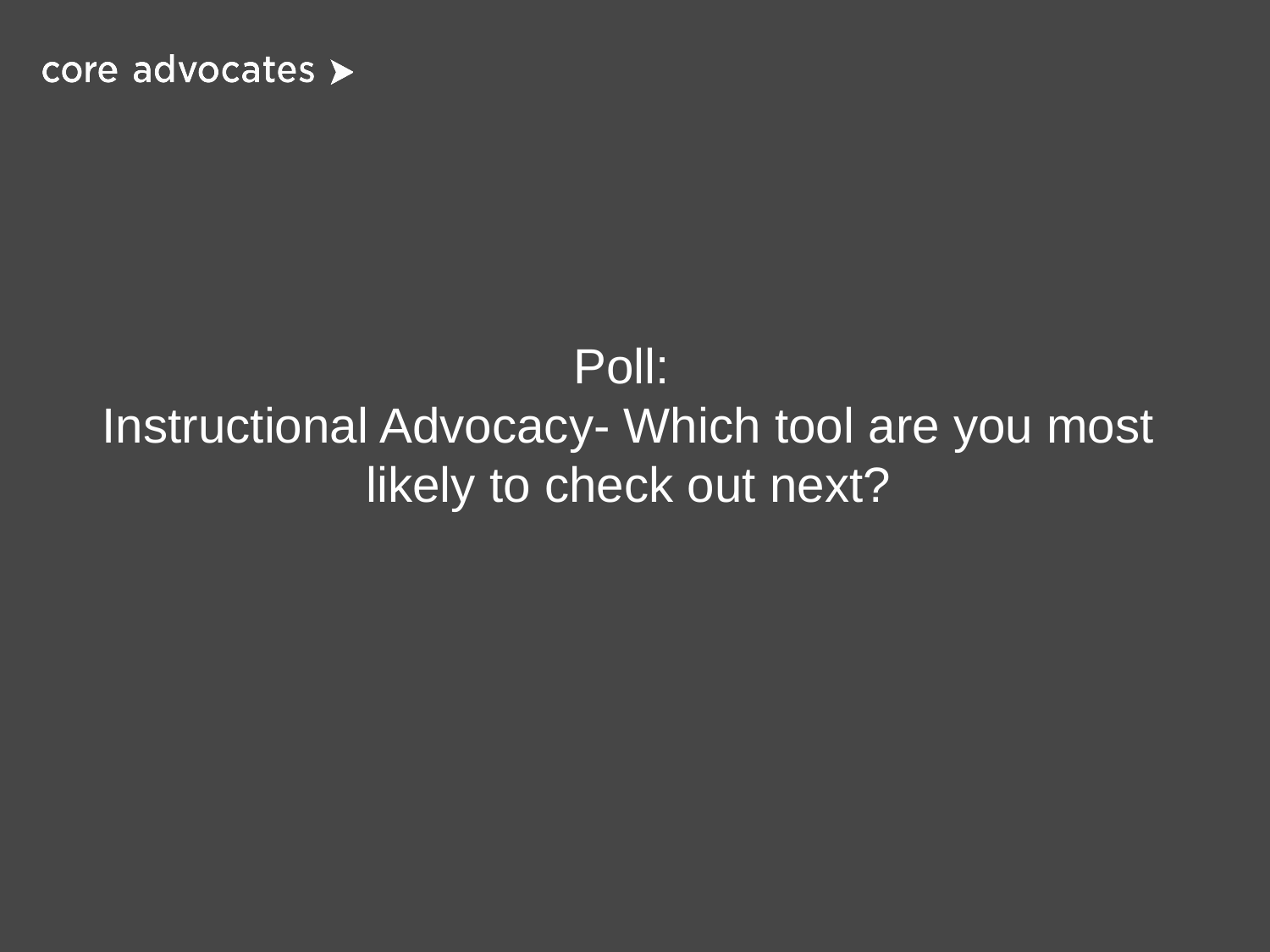

# Poll: Instructional Advocacy- Which tool are you most likely to check out next?